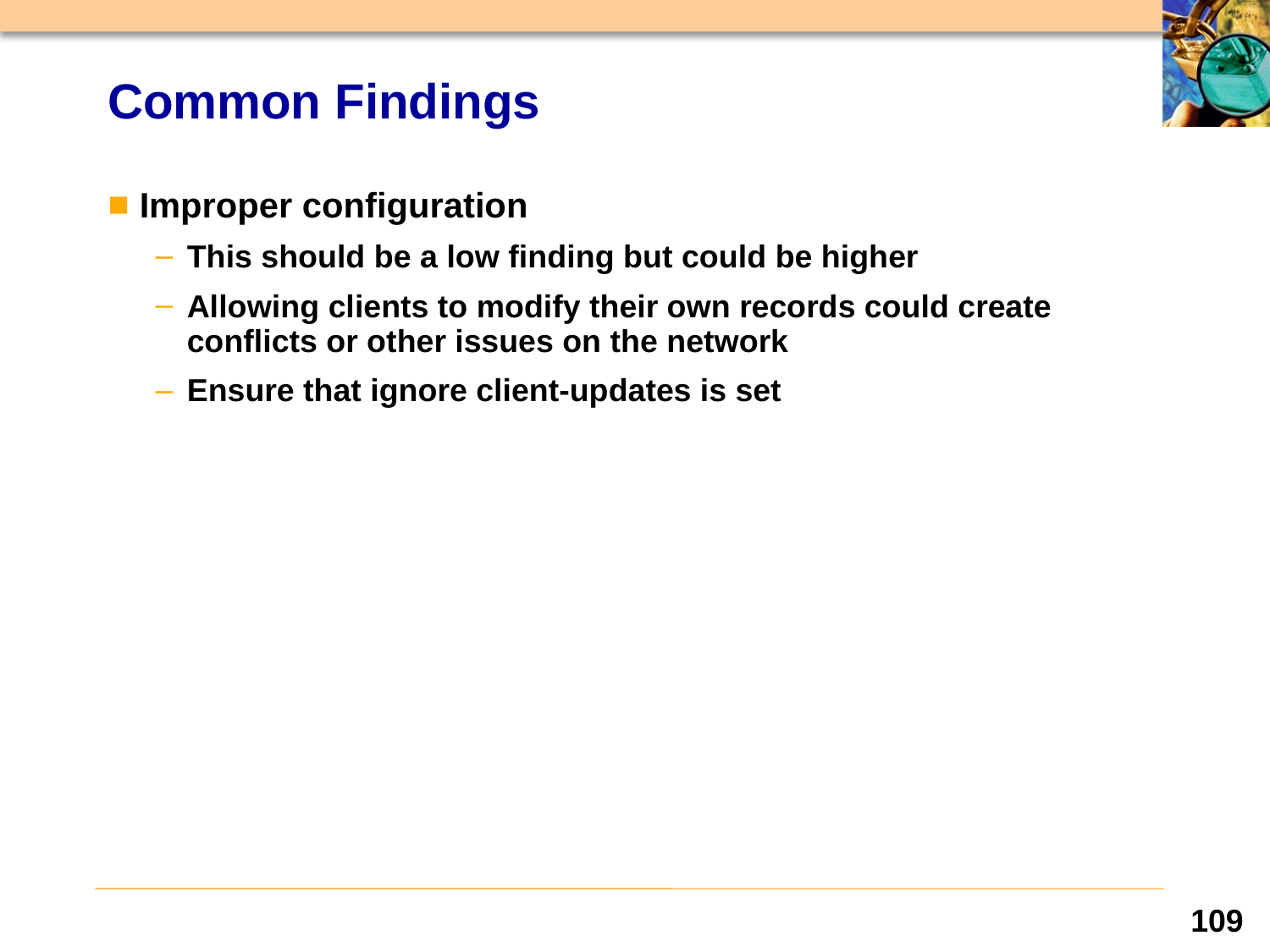

# Common Findings
Improper configuration
This should be a low finding but could be higher
Allowing clients to modify their own records could create conflicts or other issues on the network
Ensure that ignore client-updates is set